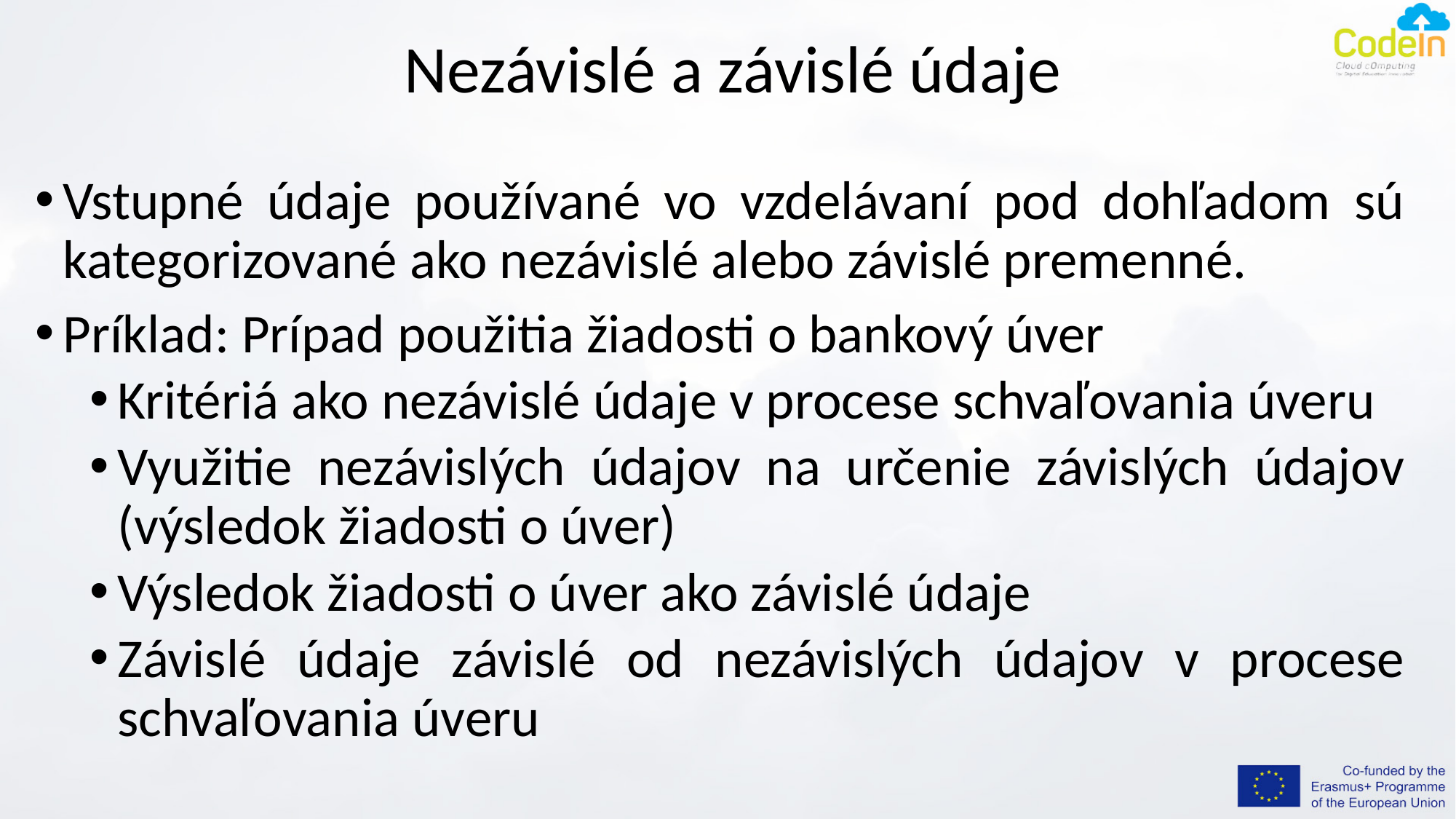

# Nezávislé a závislé údaje
Vstupné údaje používané vo vzdelávaní pod dohľadom sú kategorizované ako nezávislé alebo závislé premenné.
Príklad: Prípad použitia žiadosti o bankový úver
Kritériá ako nezávislé údaje v procese schvaľovania úveru
Využitie nezávislých údajov na určenie závislých údajov (výsledok žiadosti o úver)
Výsledok žiadosti o úver ako závislé údaje
Závislé údaje závislé od nezávislých údajov v procese schvaľovania úveru